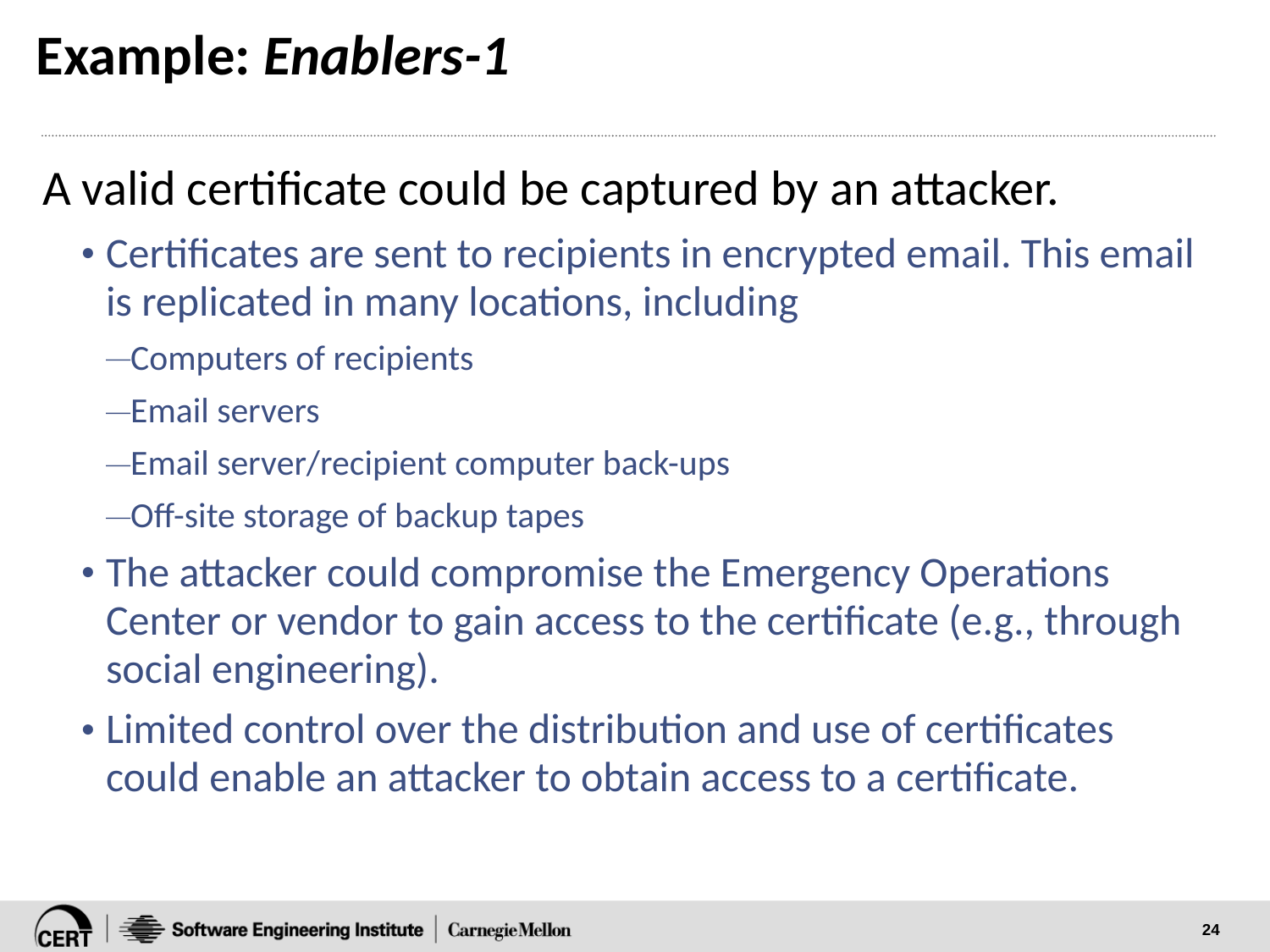

# Example: Enablers-1
A valid certificate could be captured by an attacker.
Certificates are sent to recipients in encrypted email. This email is replicated in many locations, including
Computers of recipients
Email servers
Email server/recipient computer back-ups
Off-site storage of backup tapes
The attacker could compromise the Emergency Operations Center or vendor to gain access to the certificate (e.g., through social engineering).
Limited control over the distribution and use of certificates could enable an attacker to obtain access to a certificate.